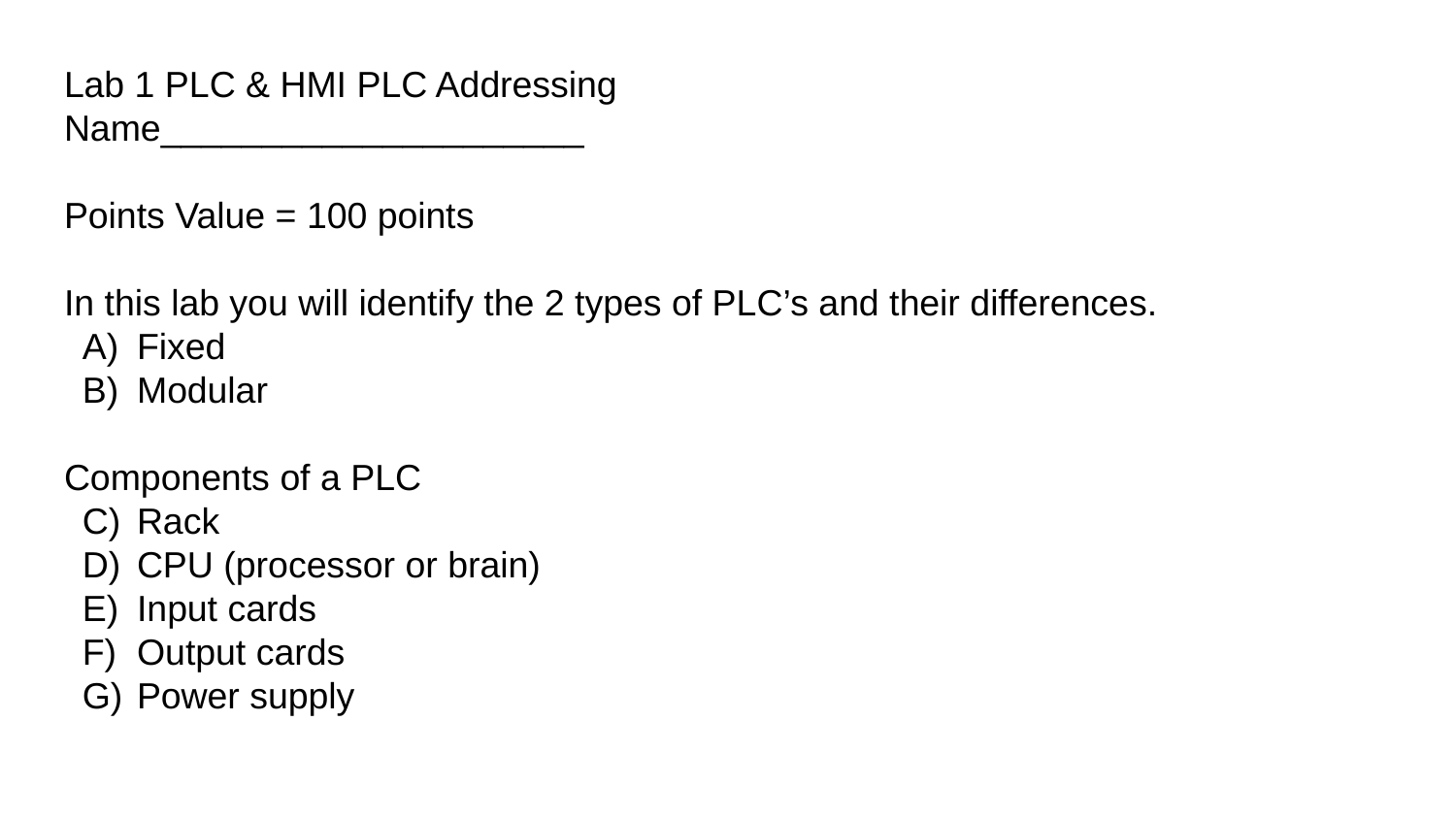

# Lab 1 PLC & HMI PLC Addressing 			Name_____________________

Points Value = 100 points

In this lab you will identify the 2 types of PLC’s and their differences.
Fixed
Modular

Components of a PLC
Rack
CPU (processor or brain)
Input cards
Output cards
Power supply